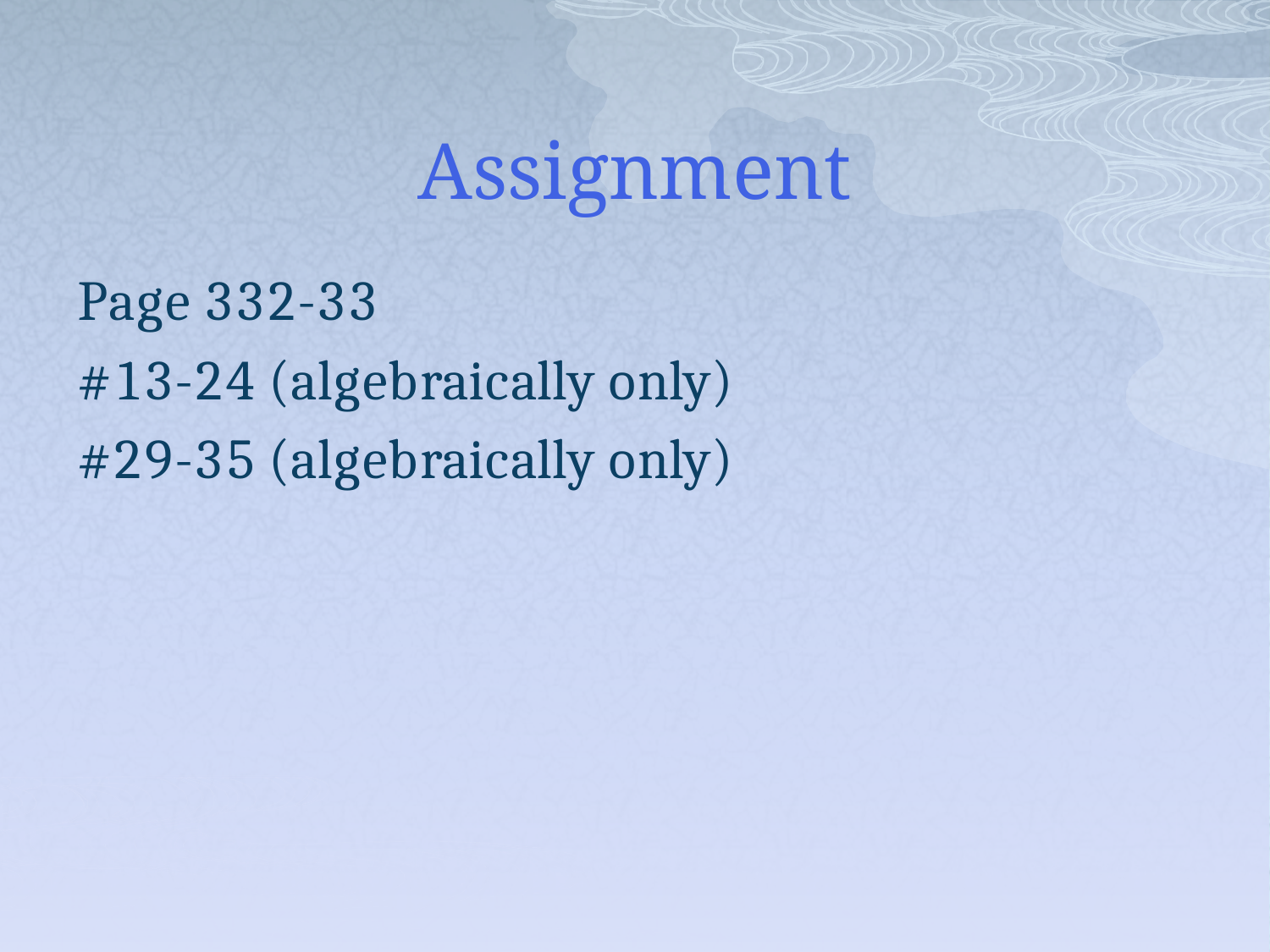

# Assignment
Page 332-33
#13-24 (algebraically only)
#29-35 (algebraically only)